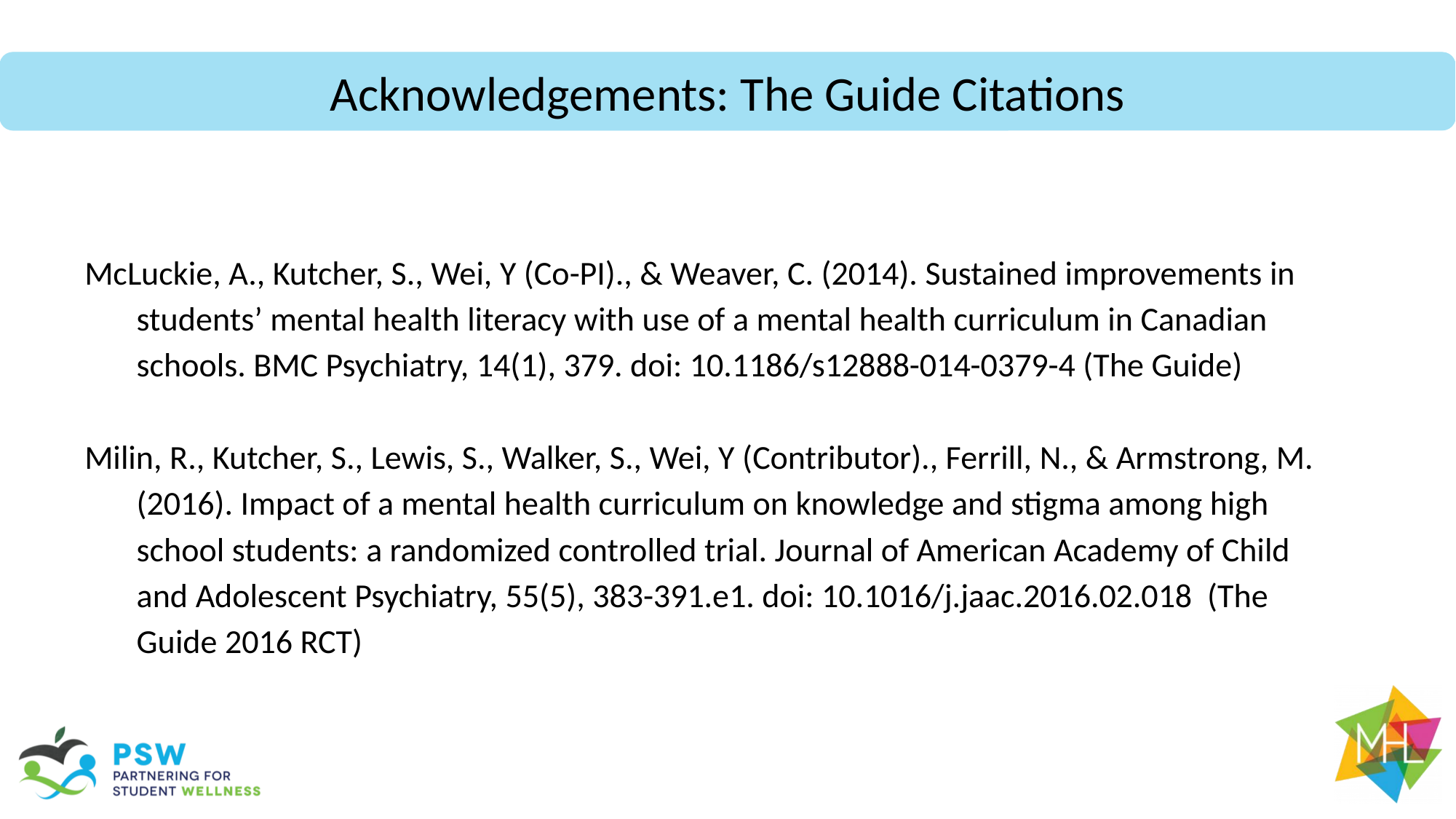

Acknowledgements: The Guide Citations
McLuckie, A., Kutcher, S., Wei, Y (Co-PI)., & Weaver, C. (2014). Sustained improvements in students’ mental health literacy with use of a mental health curriculum in Canadian schools. BMC Psychiatry, 14(1), 379. doi: 10.1186/s12888-014-0379-4 (The Guide)

Milin, R., Kutcher, S., Lewis, S., Walker, S., Wei, Y (Contributor)., Ferrill, N., & Armstrong, M. (2016). Impact of a mental health curriculum on knowledge and stigma among high school students: a randomized controlled trial. Journal of American Academy of Child and Adolescent Psychiatry, 55(5), 383-391.e1. doi: 10.1016/j.jaac.2016.02.018  (The Guide 2016 RCT)